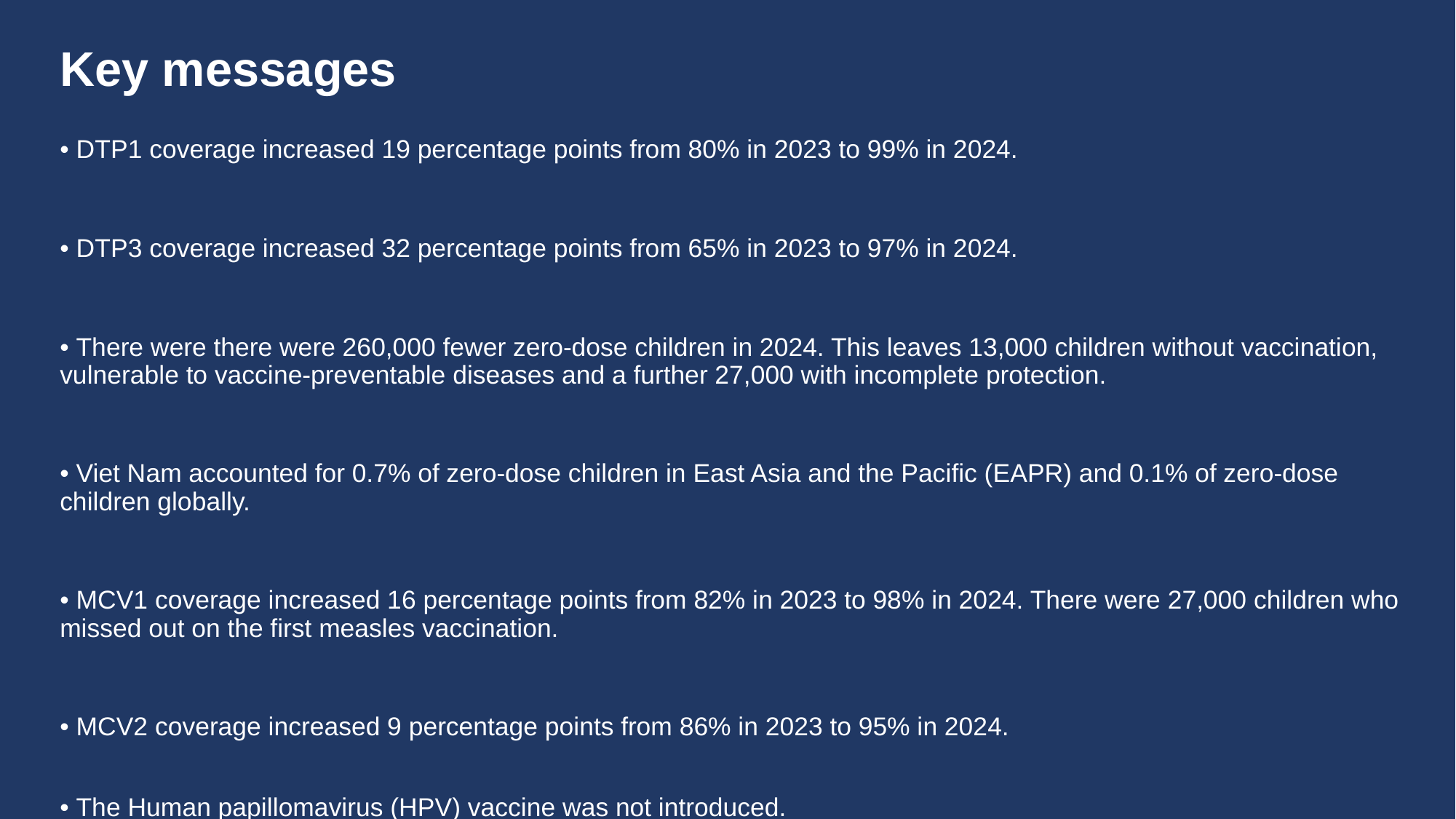

# Key messages
• DTP1 coverage increased 19 percentage points from 80% in 2023 to 99% in 2024.

• DTP3 coverage increased 32 percentage points from 65% in 2023 to 97% in 2024.

• There were there were 260,000 fewer zero-dose children in 2024. This leaves 13,000 children without vaccination, vulnerable to vaccine-preventable diseases and a further 27,000 with incomplete protection.

• Viet Nam accounted for 0.7% of zero-dose children in East Asia and the Pacific (EAPR) and 0.1% of zero-dose children globally.

• MCV1 coverage increased 16 percentage points from 82% in 2023 to 98% in 2024. There were 27,000 children who missed out on the first measles vaccination.

• MCV2 coverage increased 9 percentage points from 86% in 2023 to 95% in 2024.

• The Human papillomavirus (HPV) vaccine was not introduced.